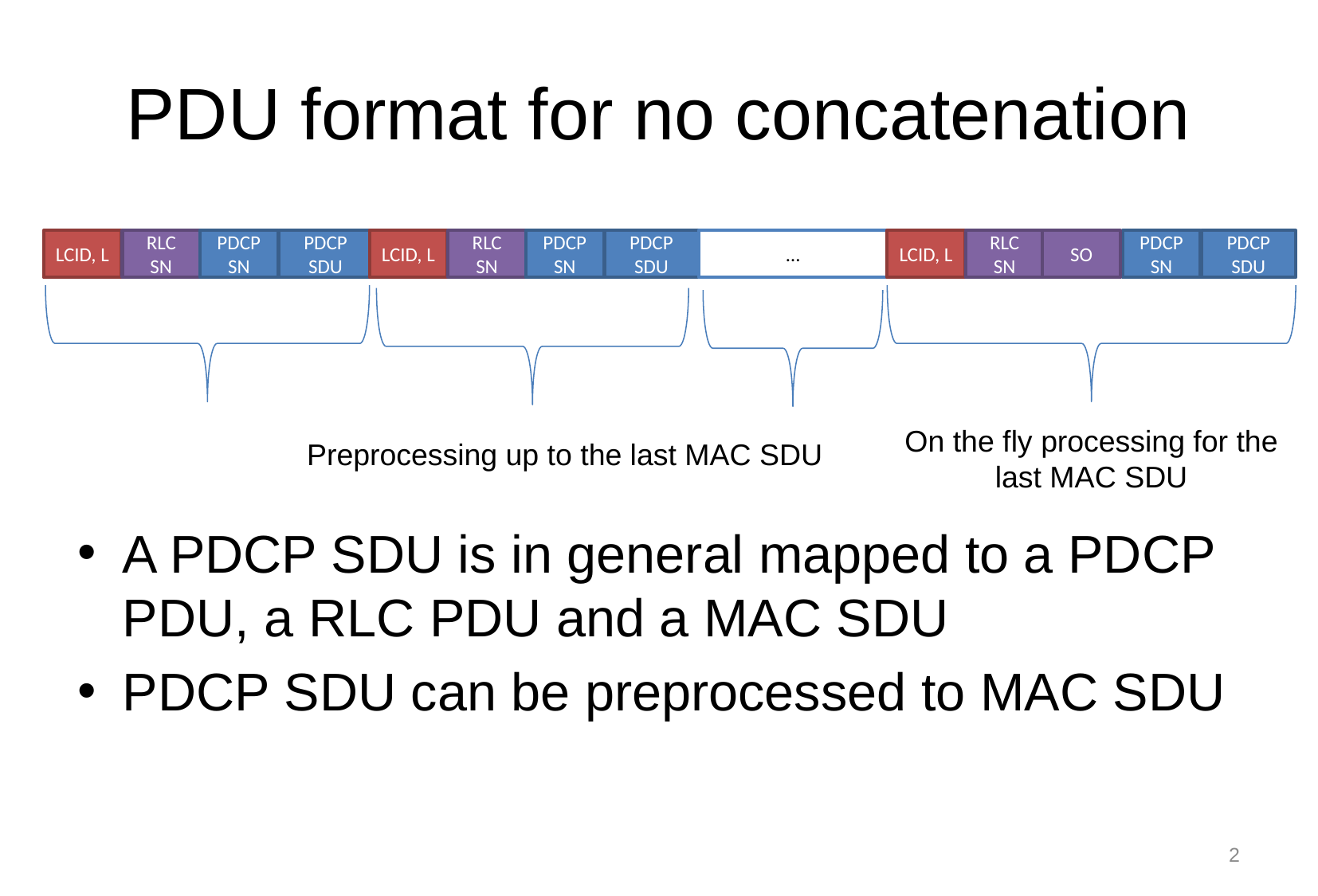

# PDU format for no concatenation

LCID, L
RLC SN
PDCP SN
PDCP SDU
LCID, L
RLC SN
PDCP SN
PDCP SDU
…
LCID, L
RLC SN
PDCP SN
PDCP SDU
SO

On the fly processing for the last MAC SDU
Preprocessing up to the last MAC SDU
A PDCP SDU is in general mapped to a PDCP PDU, a RLC PDU and a MAC SDU
PDCP SDU can be preprocessed to MAC SDU

2